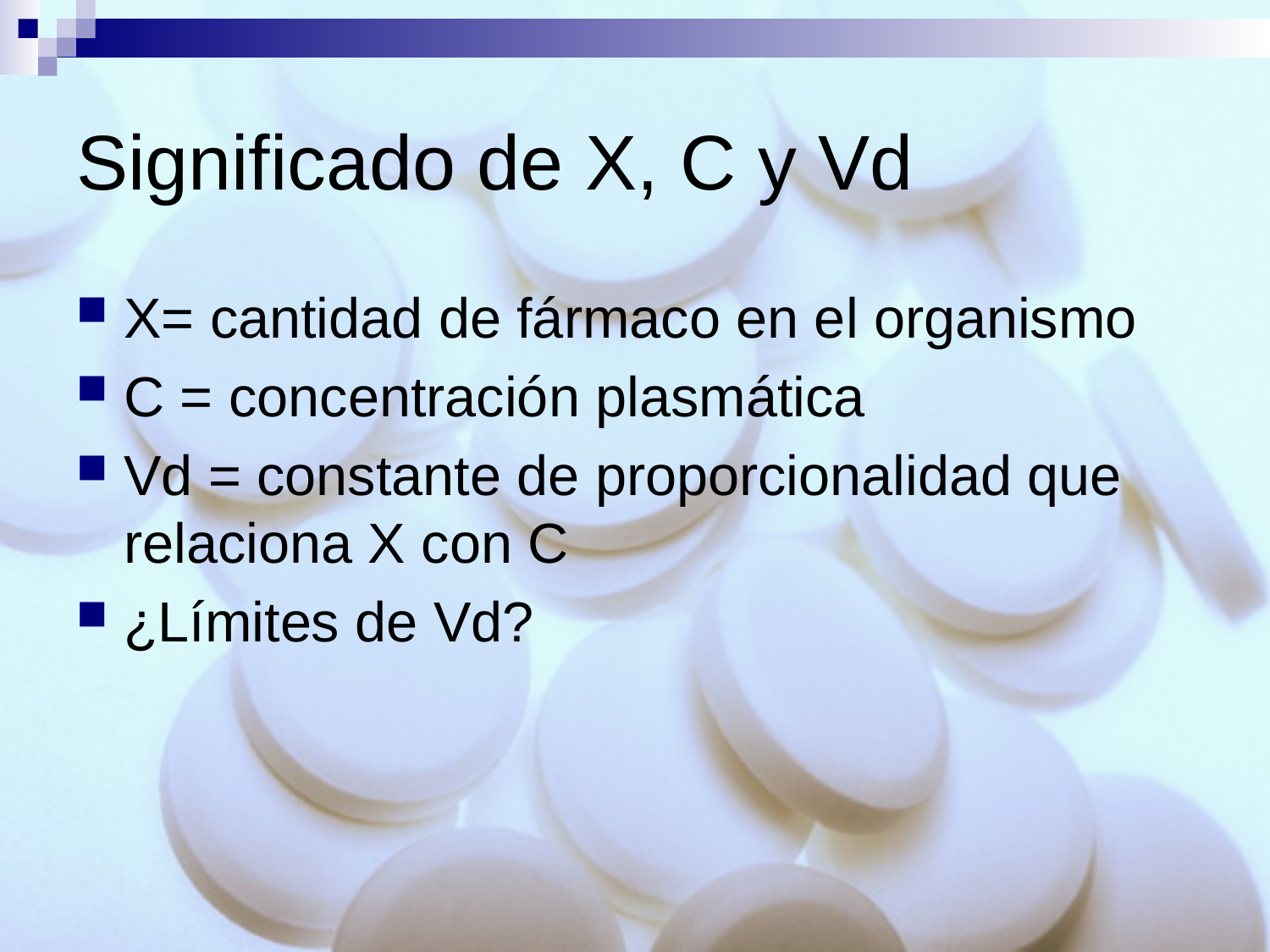

# Significado de X, C y Vd
X= cantidad de fármaco en el organismo
C = concentración plasmática
Vd = constante de proporcionalidad que relaciona X con C
¿Límites de Vd?